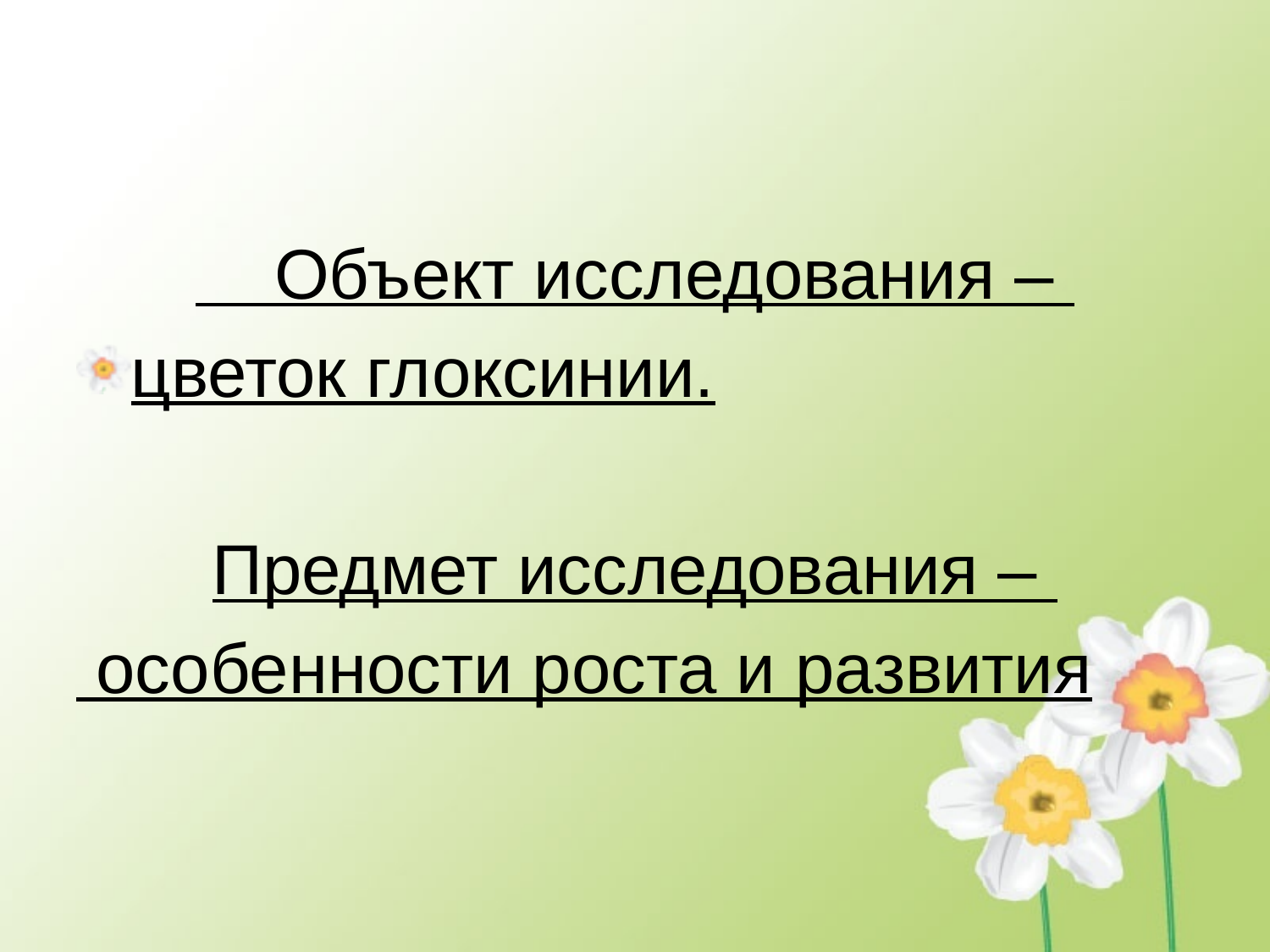

#
    Объект исследования –
цветок глоксинии.

Предмет исследования –
 особенности роста и развития